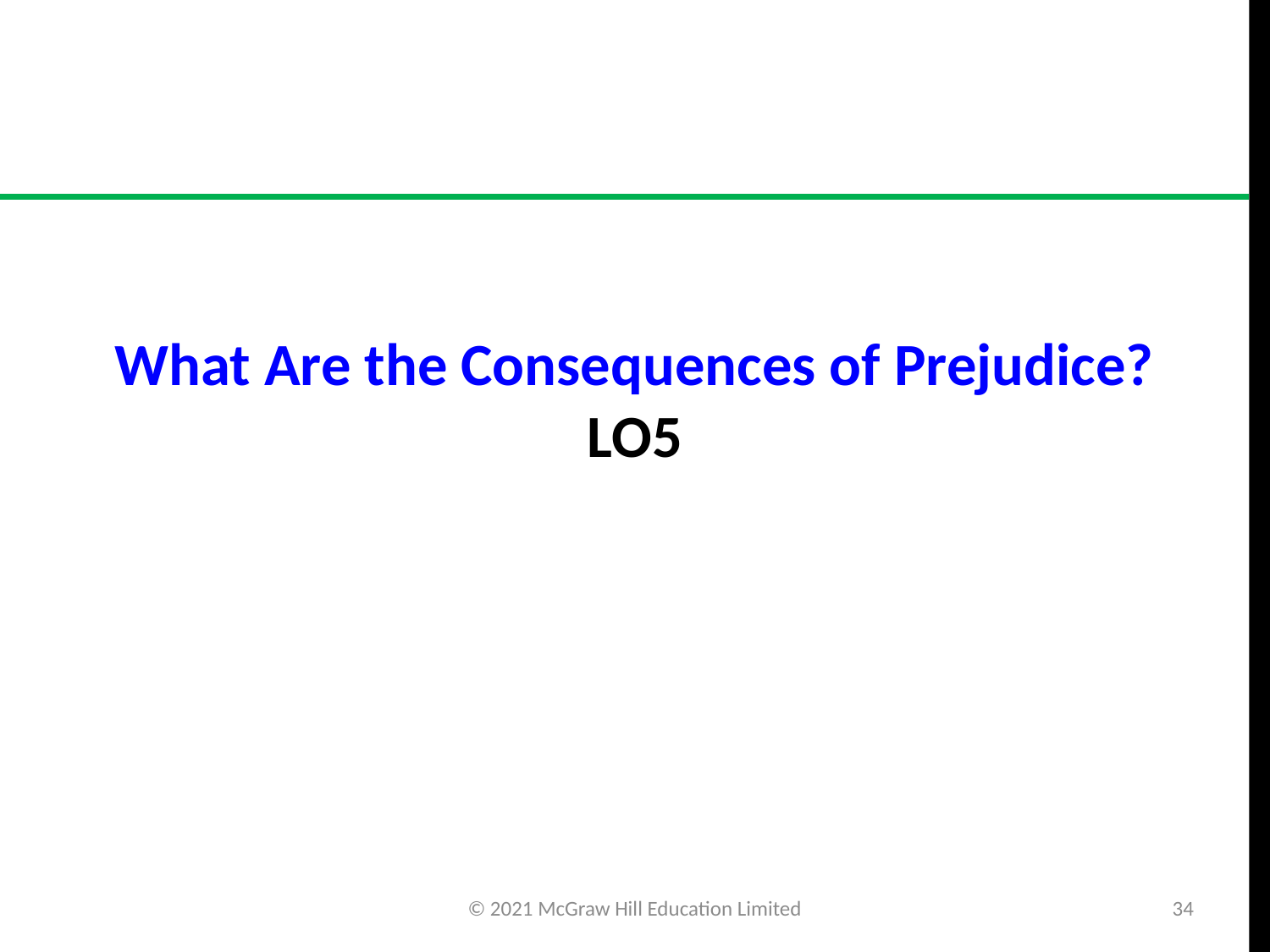

# What Are the Consequences of Prejudice? LO5

© 2021 McGraw Hill Education Limited
34